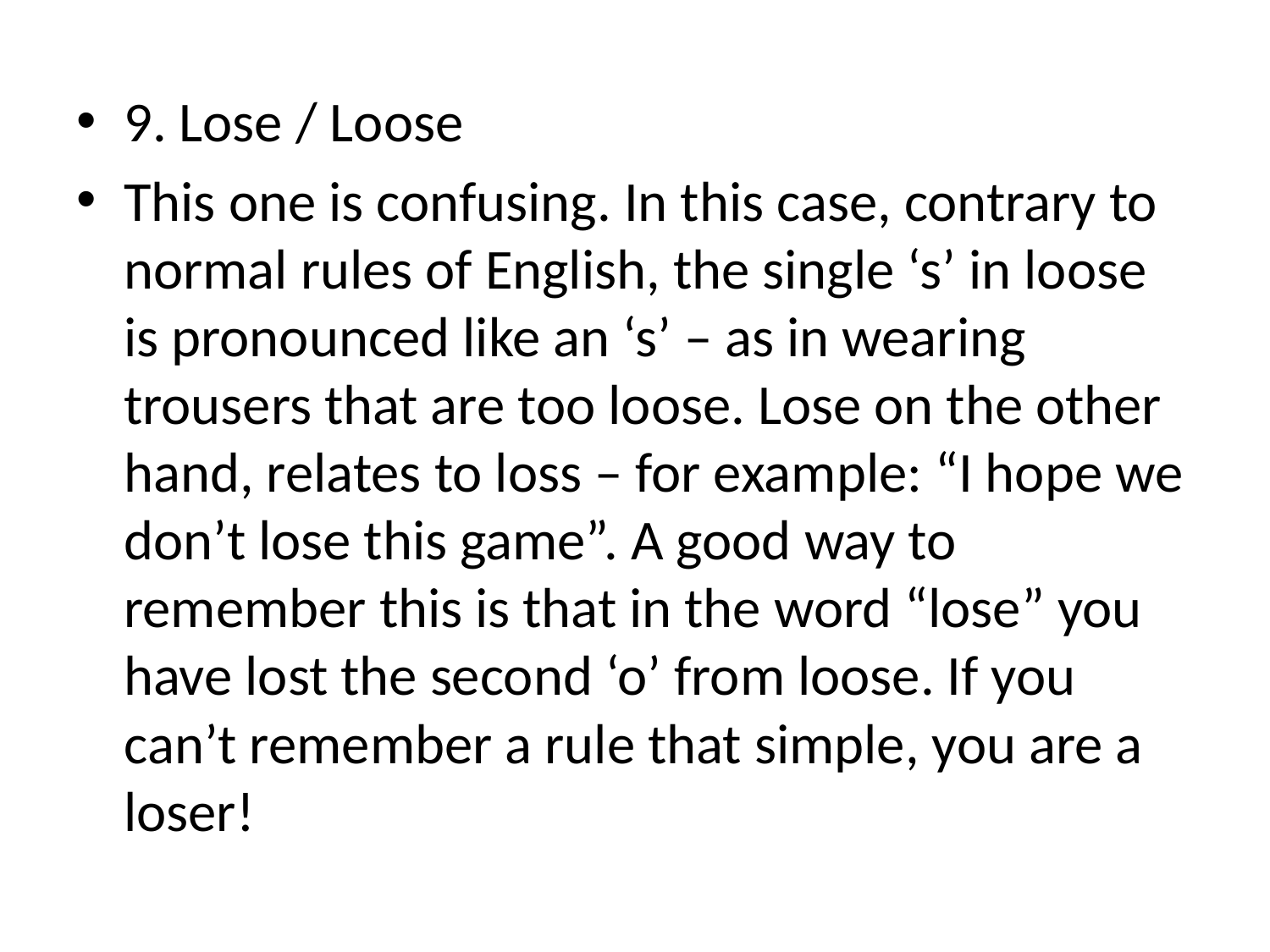

9. Lose / Loose
This one is confusing. In this case, contrary to normal rules of English, the single ‘s’ in loose is pronounced like an ‘s’ – as in wearing trousers that are too loose. Lose on the other hand, relates to loss – for example: “I hope we don’t lose this game”. A good way to remember this is that in the word “lose” you have lost the second ‘o’ from loose. If you can’t remember a rule that simple, you are a loser!